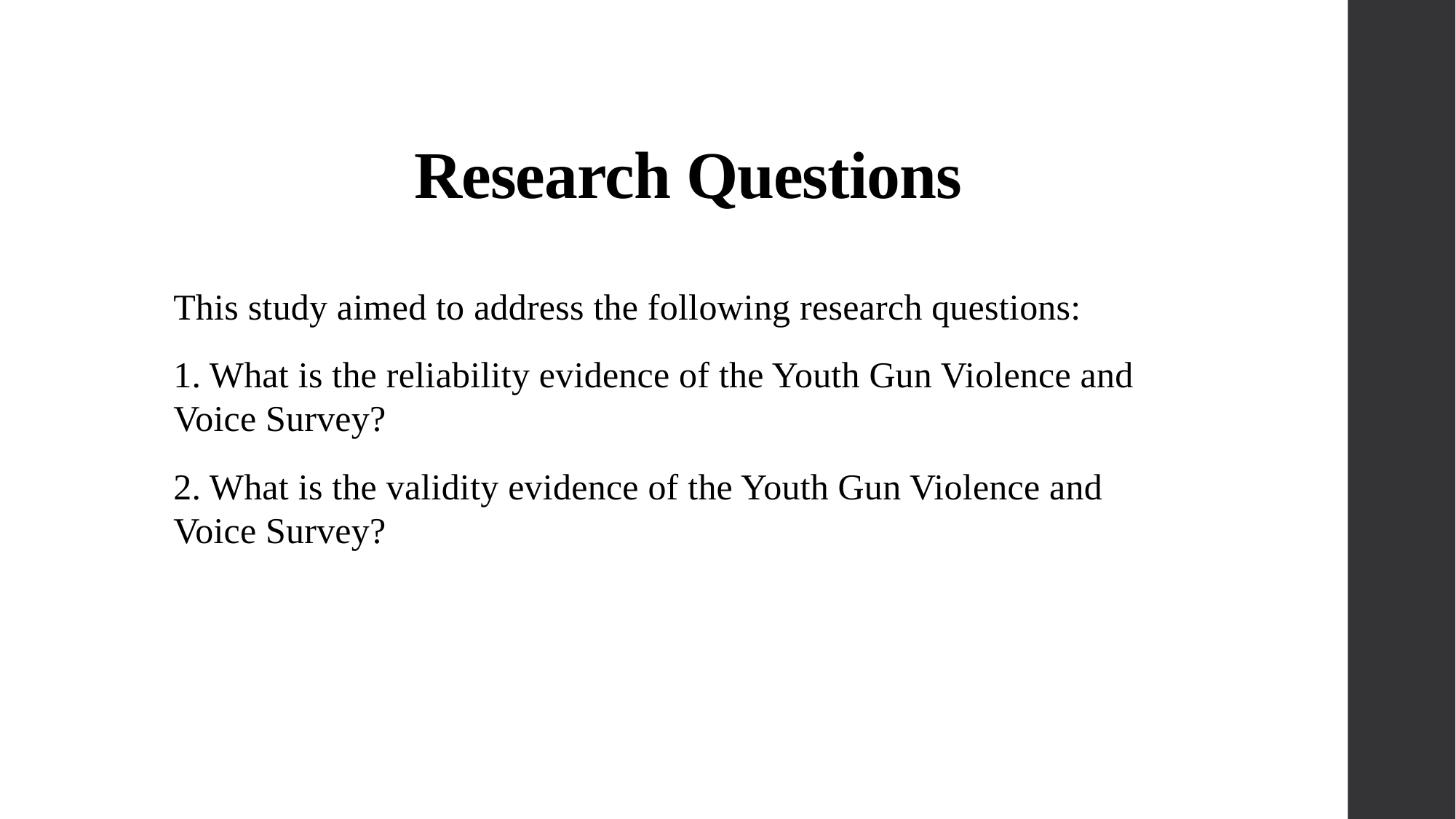

# Research Questions
This study aimed to address the following research questions:
1. What is the reliability evidence of the Youth Gun Violence and Voice Survey?
2. What is the validity evidence of the Youth Gun Violence and Voice Survey?